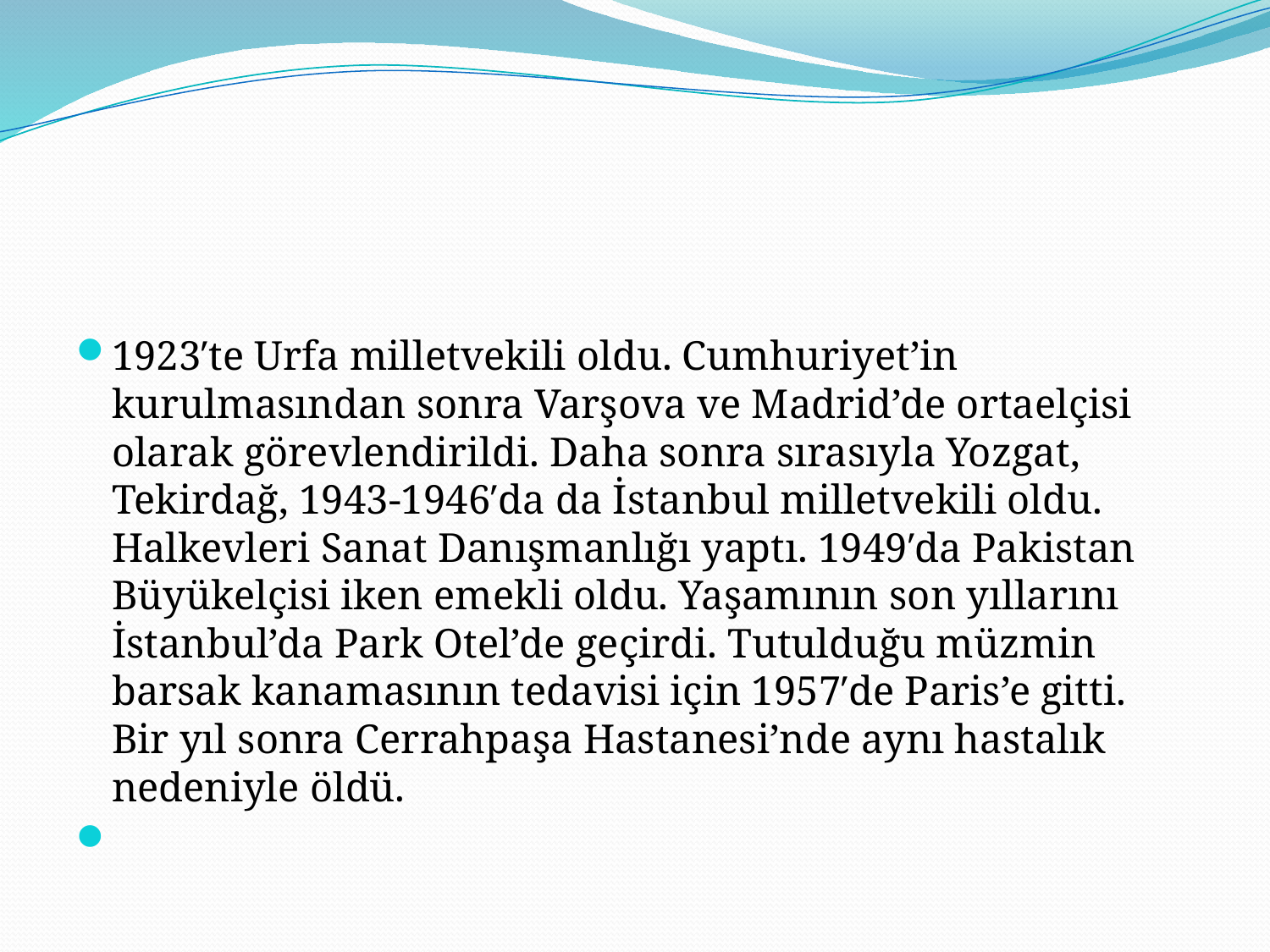

#

1923′te Urfa milletvekili oldu. Cumhuriyet’in kurulmasından sonra Varşova ve Madrid’de ortaelçisi olarak görevlendirildi. Daha sonra sırasıyla Yozgat, Tekirdağ, 1943-1946′da da İstanbul milletvekili oldu. Halkevleri Sanat Danışmanlığı yaptı. 1949′da Pakistan Büyükelçisi iken emekli oldu. Yaşamının son yıllarını İstanbul’da Park Otel’de geçirdi. Tutulduğu müzmin barsak kanamasının tedavisi için 1957′de Paris’e gitti. Bir yıl sonra Cerrahpaşa Hastanesi’nde aynı hastalık nedeniyle öldü.